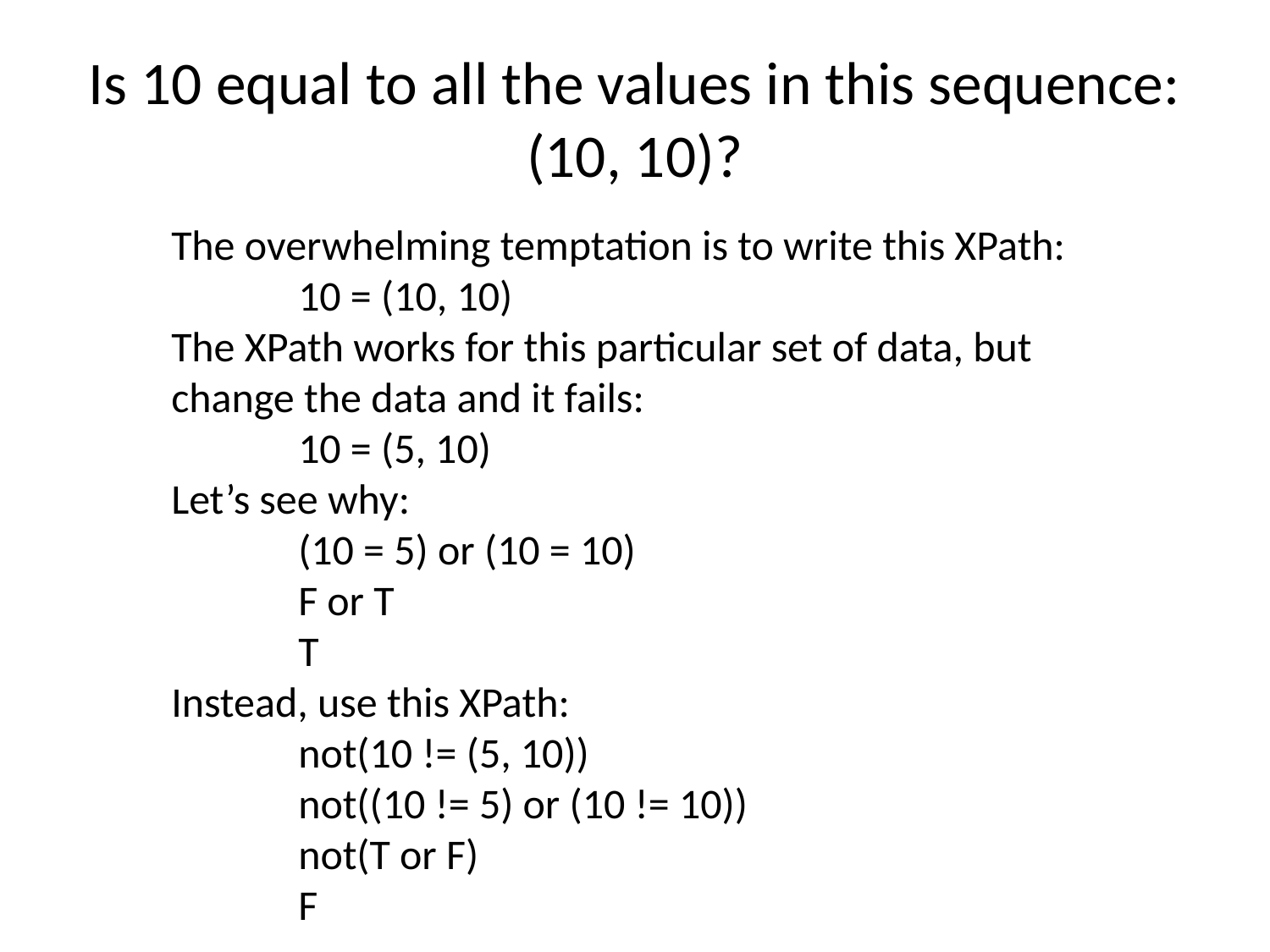

Is 10 equal to all the values in this sequence: (10, 10)?
The overwhelming temptation is to write this XPath:
	10 = (10, 10)
The XPath works for this particular set of data, but change the data and it fails:
	10 = (5, 10)
Let’s see why:
	(10 = 5) or (10 = 10)
	F or T
	T
Instead, use this XPath:
	not(10 != (5, 10))
	not((10 != 5) or (10 != 10))
	not(T or F)
	F